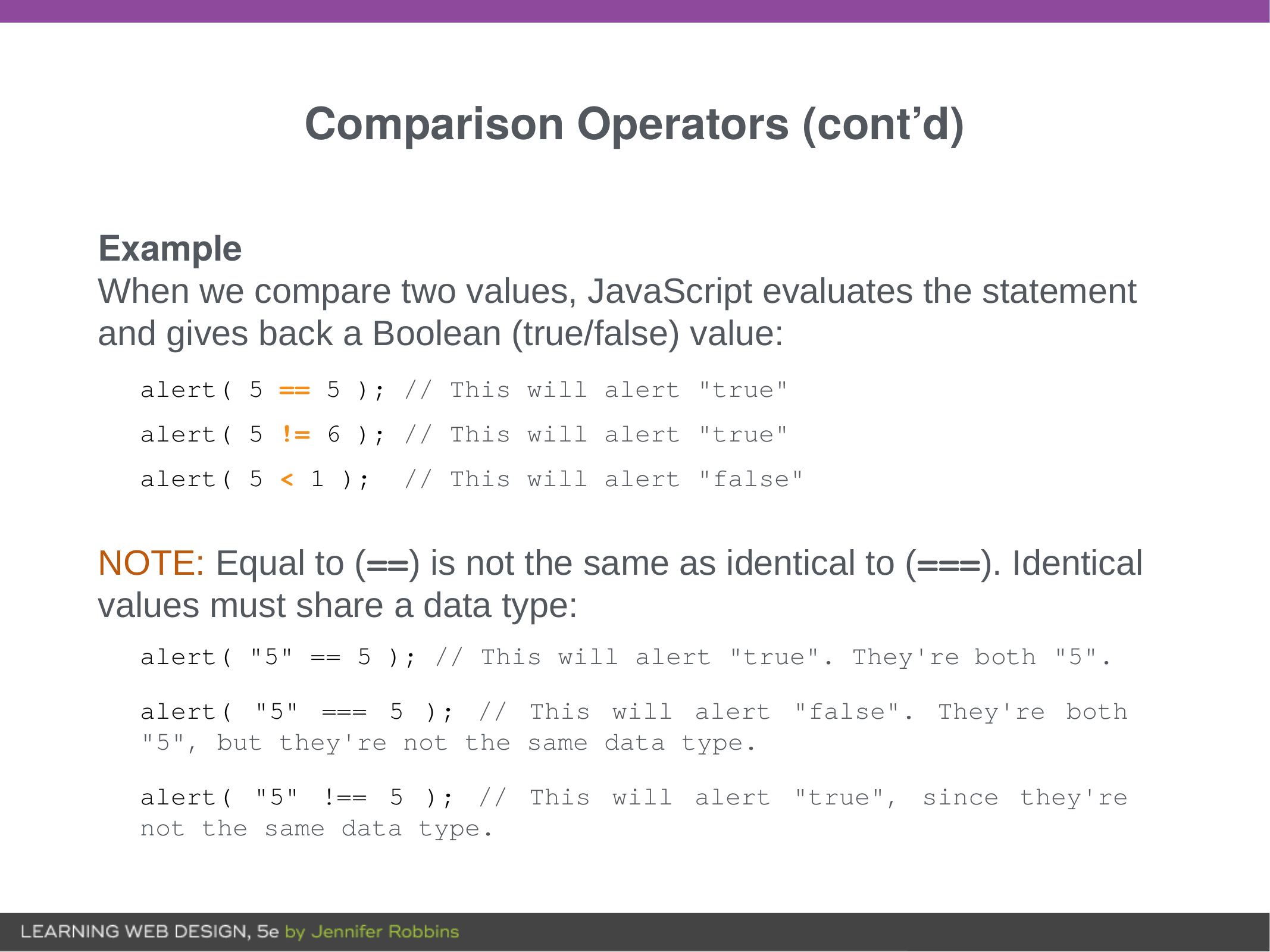

# Comparison Operators (cont’d)
Example
When we compare two values, JavaScript evaluates the statement and gives back a Boolean (true/false) value:
alert( 5 == 5 ); // This will alert "true"
alert( 5 != 6 ); // This will alert "true"
alert( 5 < 1 );  // This will alert "false"
NOTE: Equal to (==) is not the same as identical to (===). Identical values must share a data type:
alert( "5" == 5 ); // This will alert "true". They're both "5".
alert( "5" === 5 ); // This will alert "false". They're both "5", but they're not the same data type.
alert( "5" !== 5 ); // This will alert "true", since they're not the same data type.